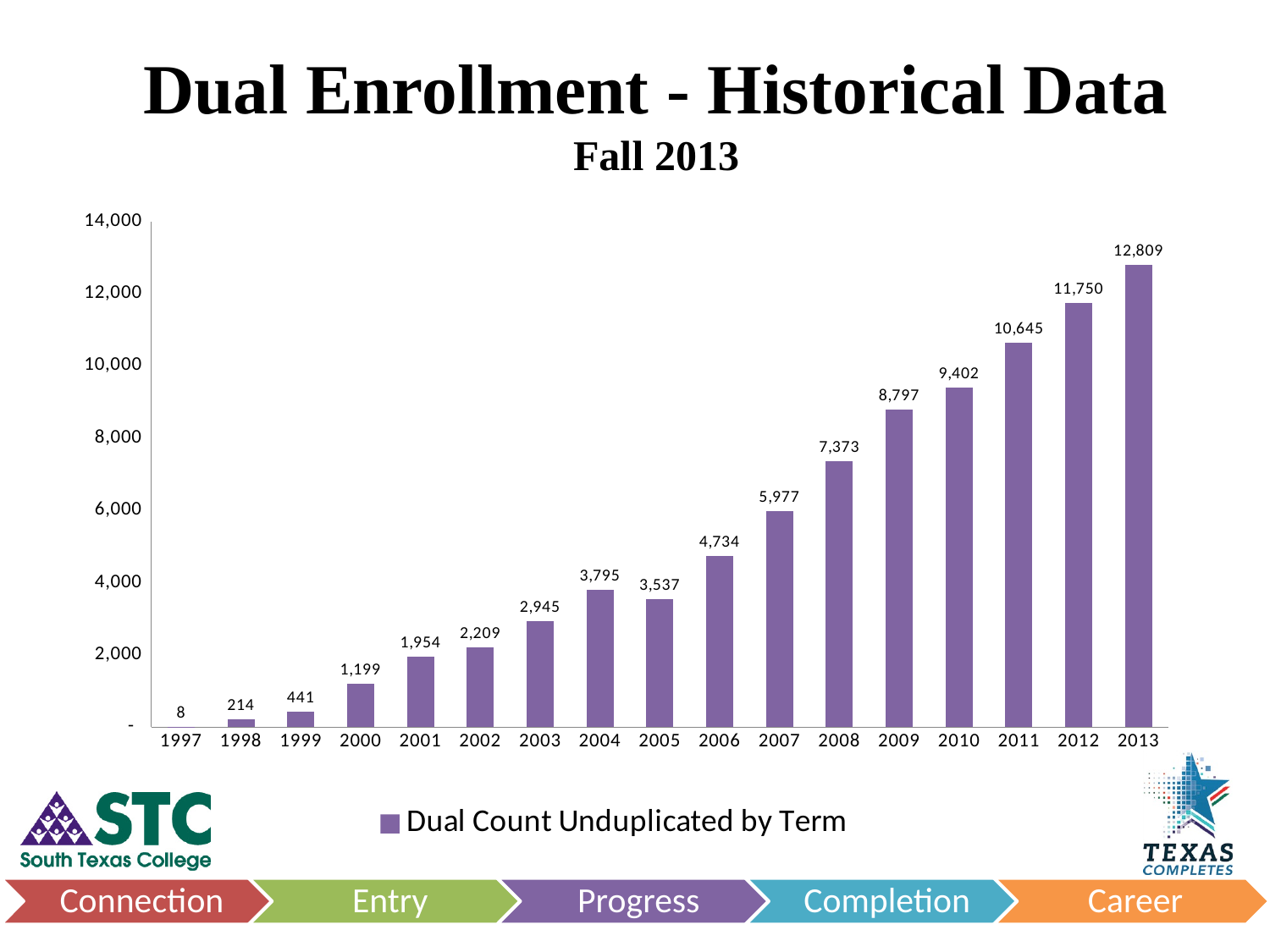

# Dual Enrollment - Historical Data Fall 2013

### Chart

| Category | Dual Count Unduplicated by Term |
|---|---|
| 1997 | 8.0 |
| 1998 | 214.0 |
| 1999 | 441.0 |
| 2000 | 1199.0 |
| 2001 | 1954.0 |
| 2002 | 2209.0 |
| 2003 | 2945.0 |
| 2004 | 3795.0 |
| 2005 | 3537.0 |
| 2006 | 4734.0 |
| 2007 | 5977.0 |
| 2008 | 7373.0 |
| 2009 | 8797.0 |
| 2010 | 9402.0 |
| 2011 | 10645.0 |
| 2012 | 11750.0 |
| 2013 | 12809.0 |